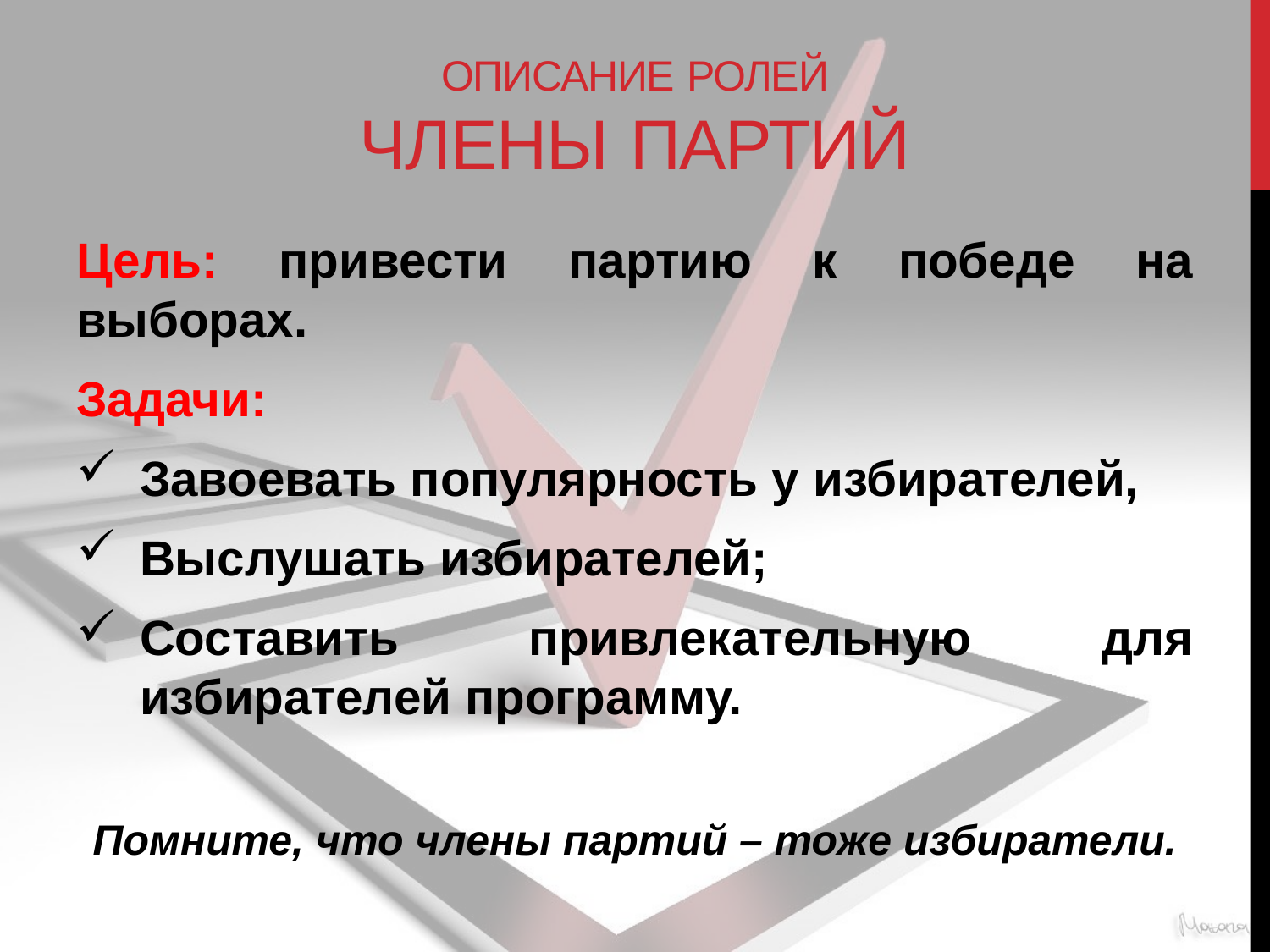

# Описание ролей Члены партий
Цель: привести партию к победе на выборах.
Задачи:
Завоевать популярность у избирателей,
Выслушать избирателей;
Составить привлекательную для избирателей программу.

Помните, что члены партий – тоже избиратели.